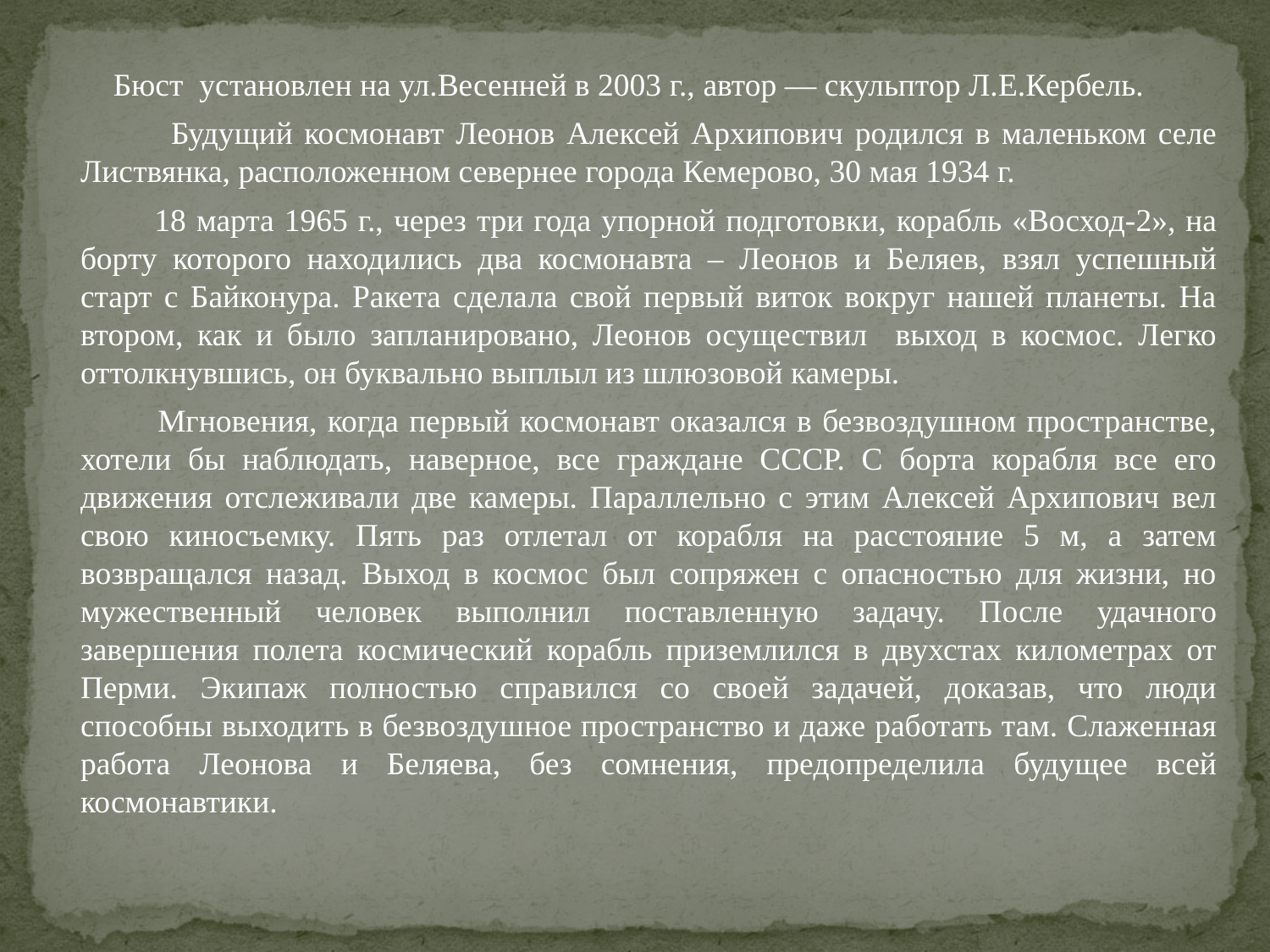

Бюст  установлен на ул.Весенней в 2003 г., автор — скульптор Л.Е.Кербель.
           Будущий космонавт Леонов Алексей Архипович родился в маленьком селе Листвянка, расположенном севернее города Кемерово, 30 мая 1934 г.
           18 марта 1965 г., через три года упорной подготовки, корабль «Восход-2», на борту которого находились два космонавта – Леонов и Беляев, взял успешный старт с Байконура. Ракета сделала свой первый виток вокруг нашей планеты. На втором, как и было запланировано, Леонов осуществил  выход в космос. Легко оттолкнувшись, он буквально выплыл из шлюзовой камеры.
           Мгновения, когда первый космонавт оказался в безвоздушном пространстве, хотели бы наблюдать, наверное, все граждане СССР. С борта корабля все его движения отслеживали две камеры. Параллельно с этим Алексей Архипович вел свою киносъемку. Пять раз отлетал от корабля на расстояние 5 м, а затем возвращался назад. Выход в космос был сопряжен с опасностью для жизни, но мужественный человек выполнил поставленную задачу. После удачного завершения полета космический корабль приземлился в двухстах километрах от Перми. Экипаж полностью справился со своей задачей, доказав, что люди способны выходить в безвоздушное пространство и даже работать там. Слаженная работа Леонова и Беляева, без сомнения, предопределила будущее всей космонавтики.